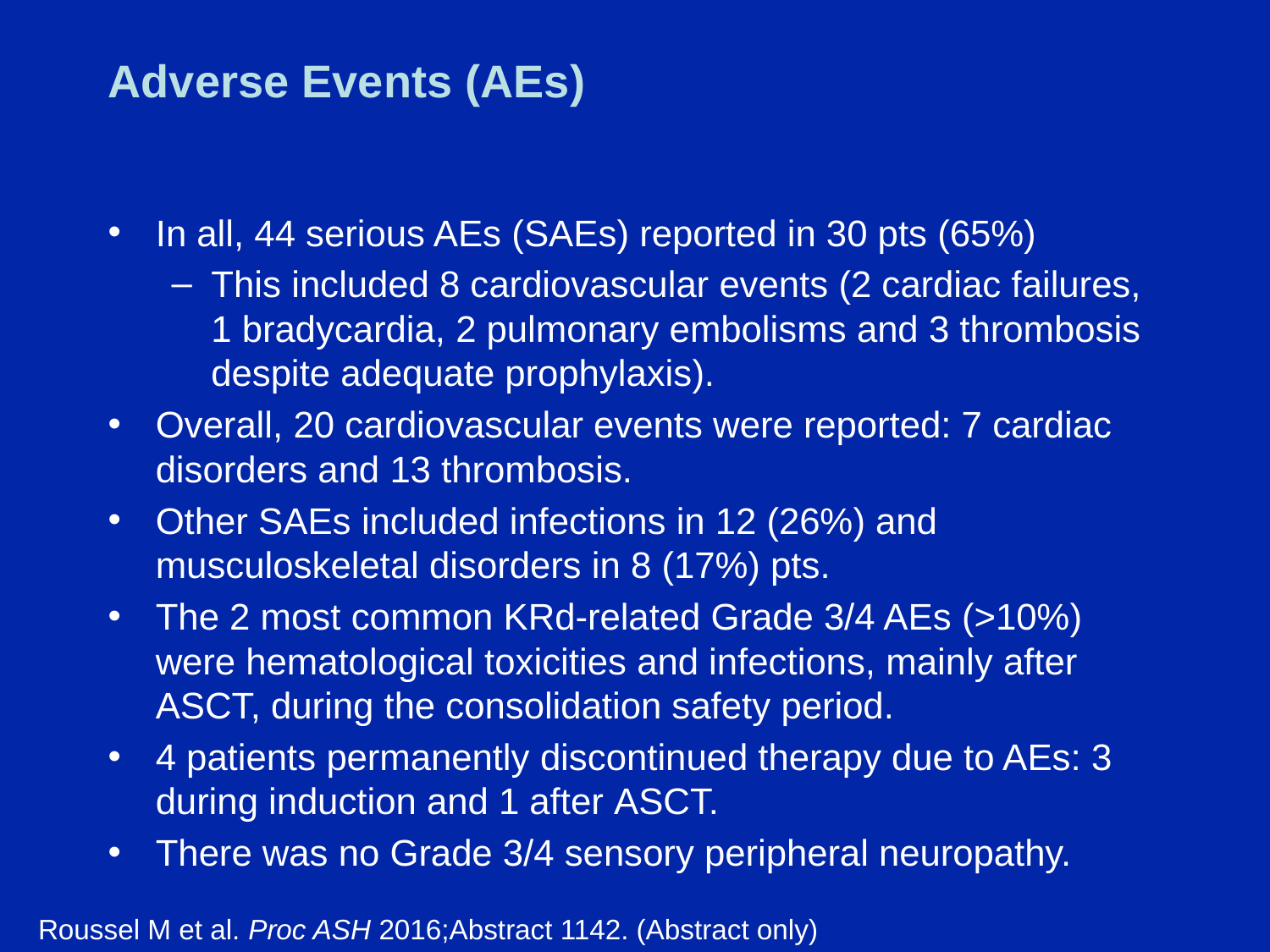

# Adverse Events (AEs)
In all, 44 serious AEs (SAEs) reported in 30 pts (65%)
This included 8 cardiovascular events (2 cardiac failures, 1 bradycardia, 2 pulmonary embolisms and 3 thrombosis despite adequate prophylaxis).
Overall, 20 cardiovascular events were reported: 7 cardiac disorders and 13 thrombosis.
Other SAEs included infections in 12 (26%) and musculoskeletal disorders in 8 (17%) pts.
The 2 most common KRd-related Grade 3/4 AEs (>10%) were hematological toxicities and infections, mainly after ASCT, during the consolidation safety period.
4 patients permanently discontinued therapy due to AEs: 3 during induction and 1 after ASCT.
There was no Grade 3/4 sensory peripheral neuropathy.
Roussel M et al. Proc ASH 2016;Abstract 1142. (Abstract only)